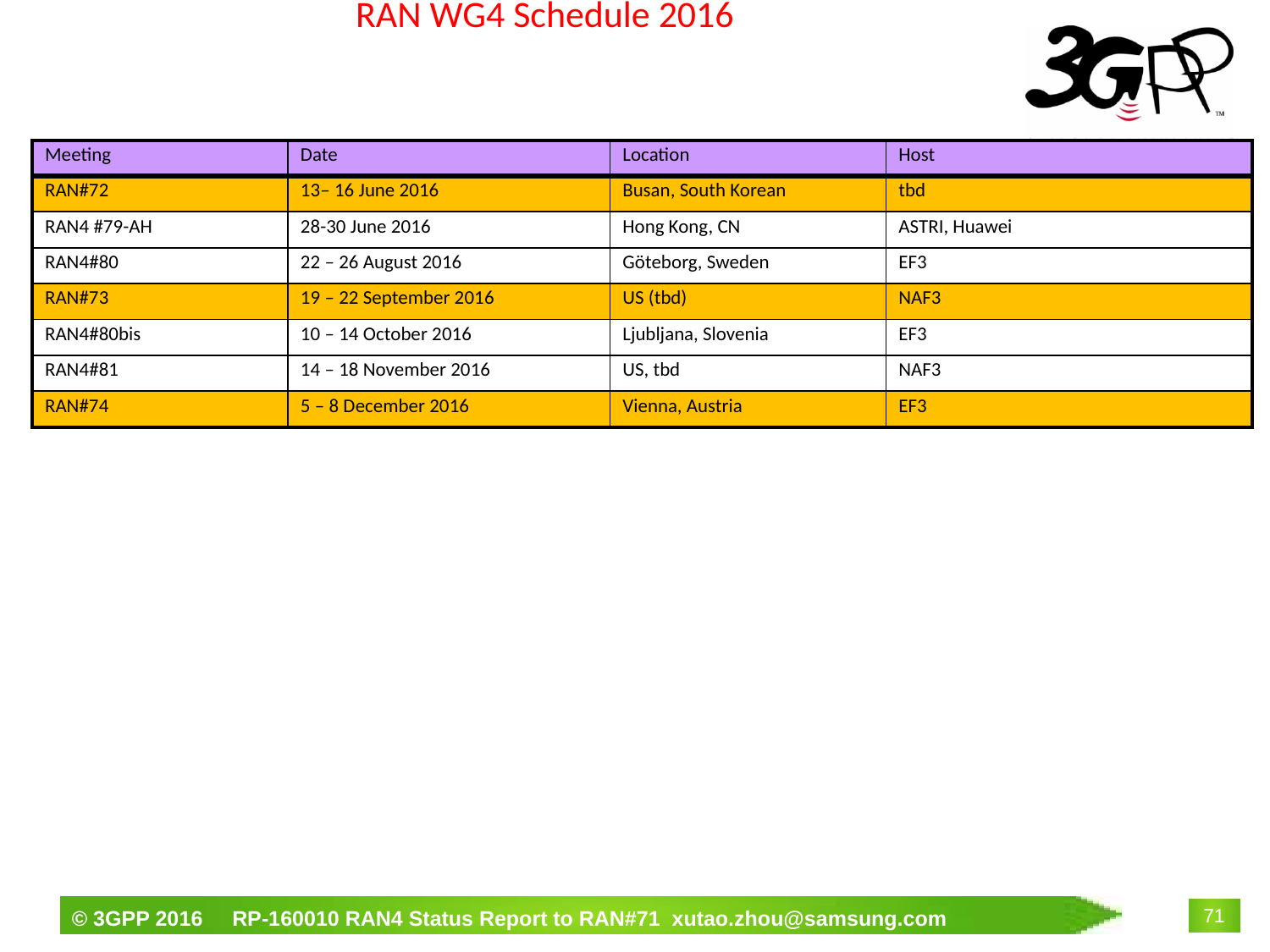

# RAN WG4 Schedule 2016
| Meeting | Date | Location | Host |
| --- | --- | --- | --- |
| RAN#72 | 13– 16 June 2016 | Busan, South Korean | tbd |
| RAN4 #79-AH | 28-30 June 2016 | Hong Kong, CN | ASTRI, Huawei |
| RAN4#80 | 22 – 26 August 2016 | Göteborg, Sweden | EF3 |
| RAN#73 | 19 – 22 September 2016 | US (tbd) | NAF3 |
| RAN4#80bis | 10 – 14 October 2016 | Ljubljana, Slovenia | EF3 |
| RAN4#81 | 14 – 18 November 2016 | US, tbd | NAF3 |
| RAN#74 | 5 – 8 December 2016 | Vienna, Austria | EF3 |